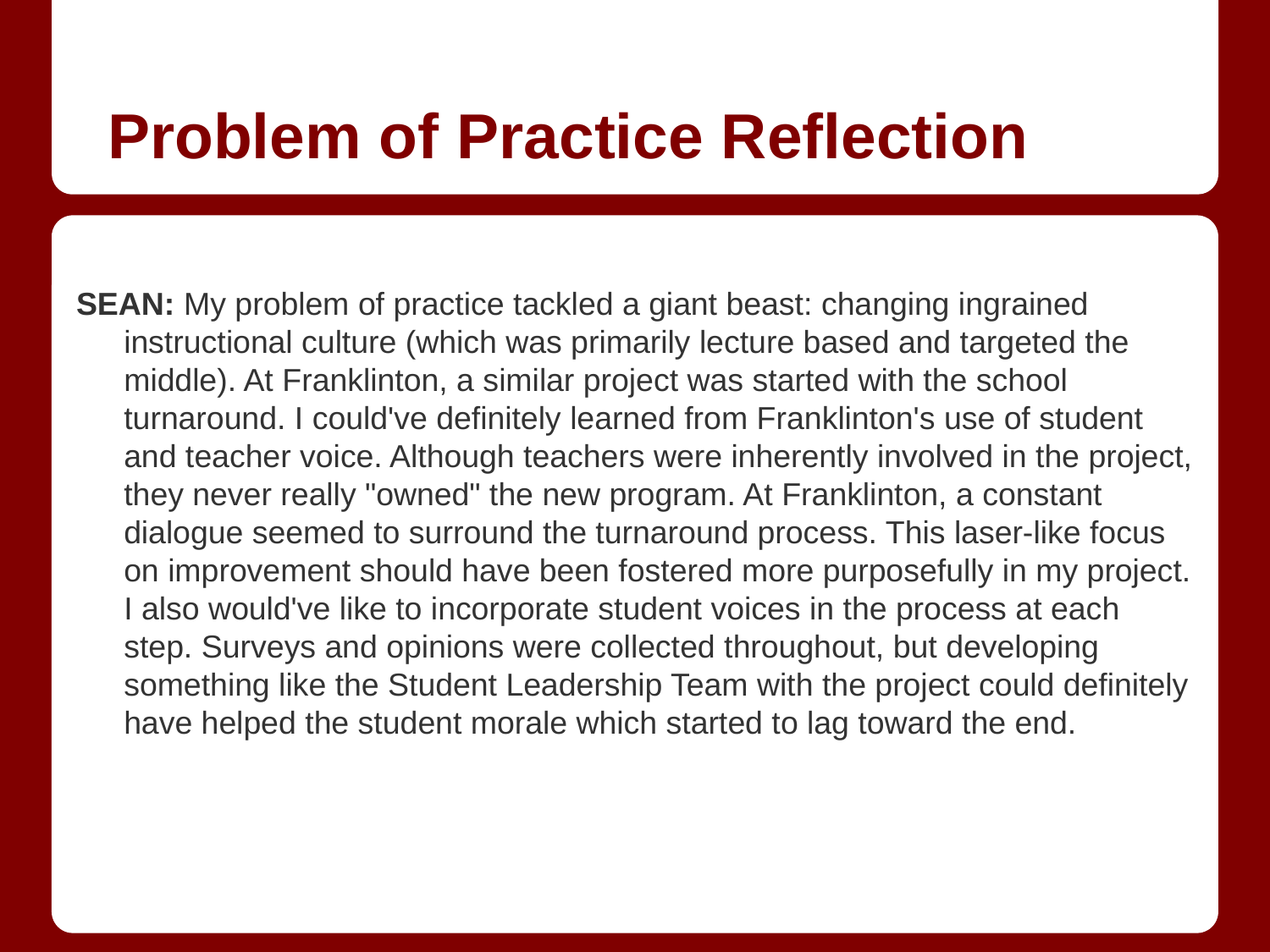

# Problem of Practice Reflection

SEAN: My problem of practice tackled a giant beast: changing ingrained instructional culture (which was primarily lecture based and targeted the middle). At Franklinton, a similar project was started with the school turnaround. I could've definitely learned from Franklinton's use of student and teacher voice. Although teachers were inherently involved in the project, they never really "owned" the new program. At Franklinton, a constant dialogue seemed to surround the turnaround process. This laser-like focus on improvement should have been fostered more purposefully in my project. I also would've like to incorporate student voices in the process at each step. Surveys and opinions were collected throughout, but developing something like the Student Leadership Team with the project could definitely have helped the student morale which started to lag toward the end.